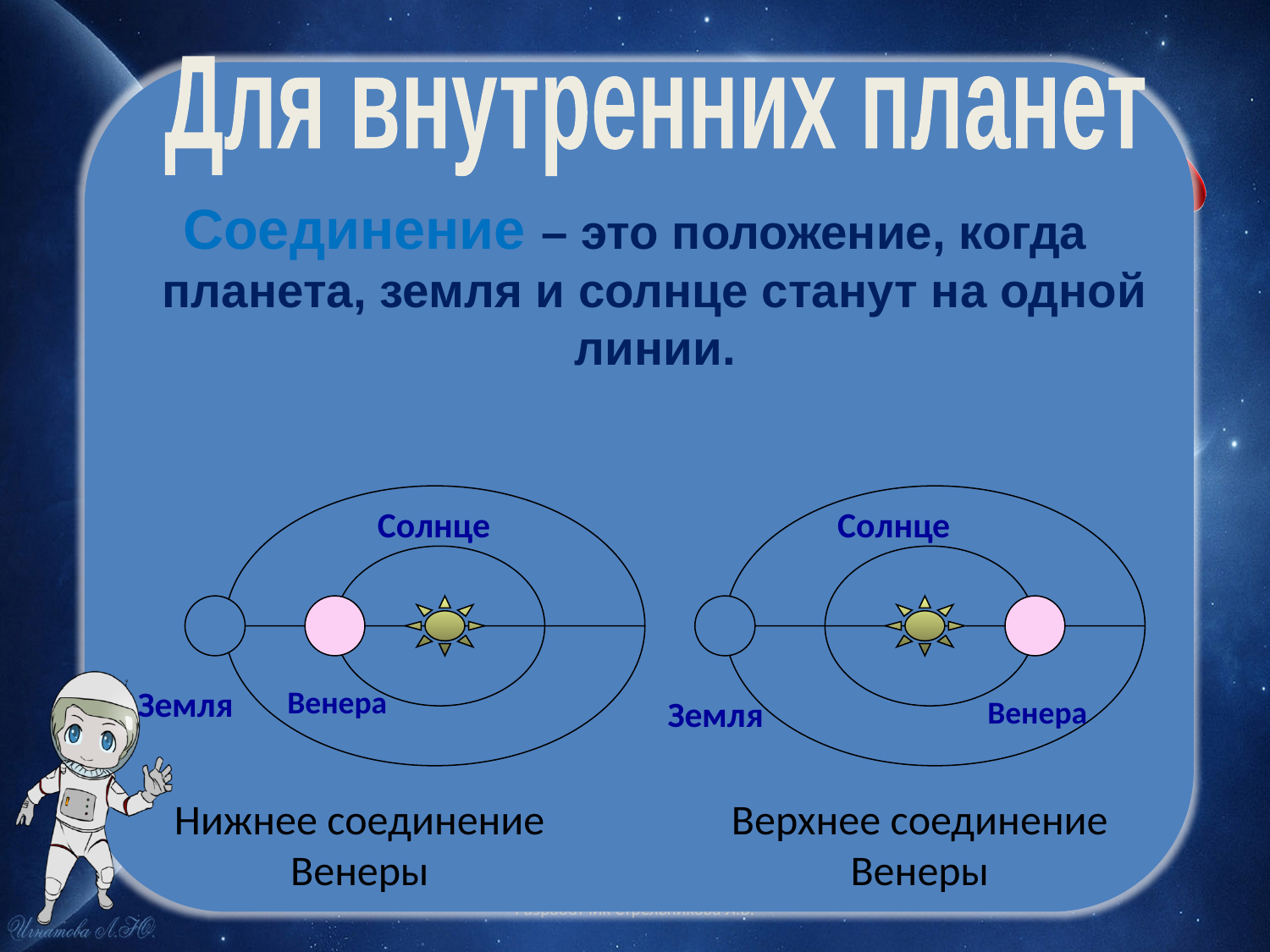

Для внутренних планет
Соединение – это положение, когда планета, земля и солнце станут на одной линии.

Солнце
Солнце

Земля
Венера
Земля
Венера
Нижнее соединение Венеры
Верхнее соединение Венеры
Разработчик Стрельникова Л.В.